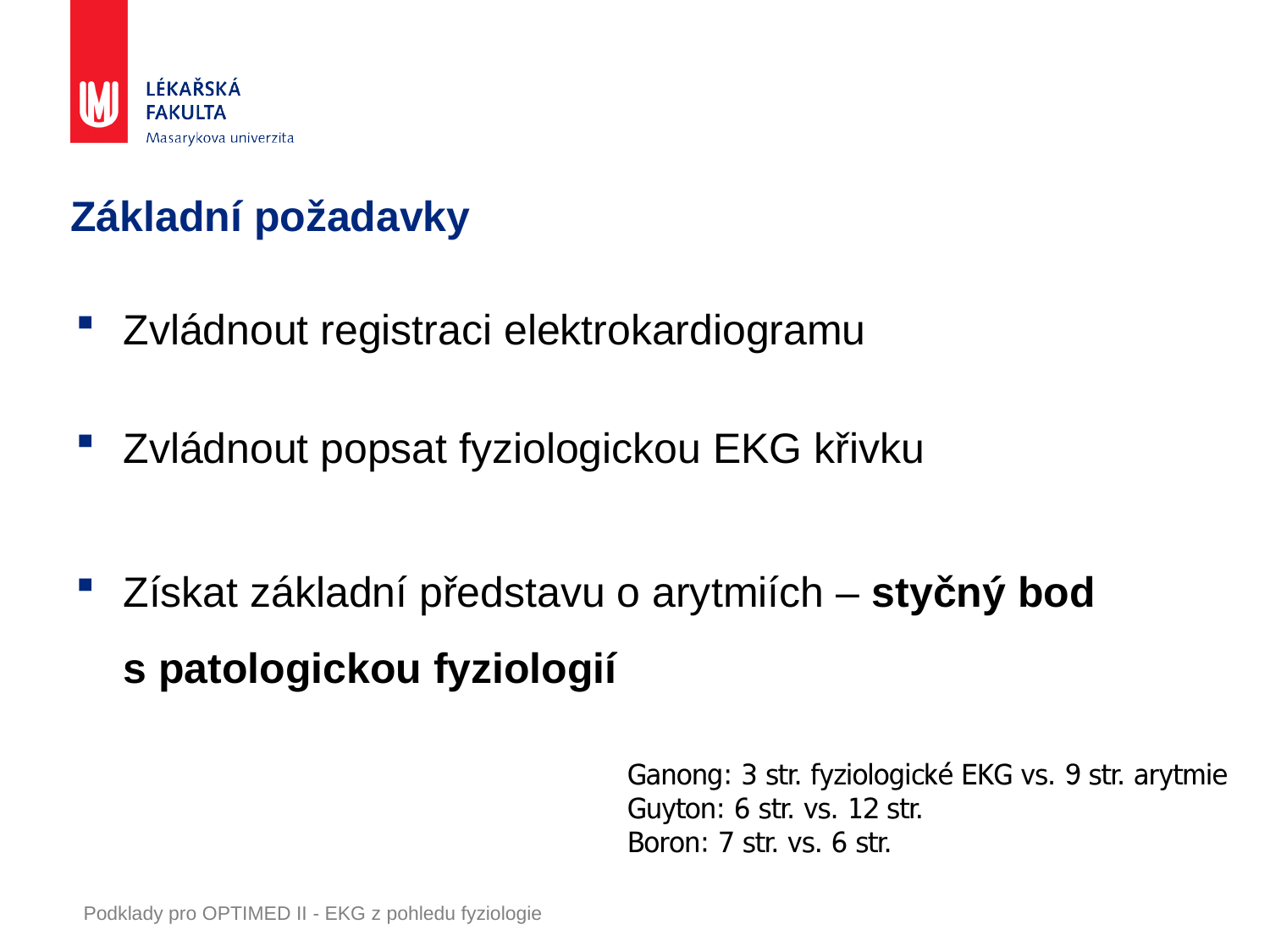

# Základní požadavky

Zvládnout registraci elektrokardiogramu

Zvládnout popsat fyziologickou EKG křivku

Získat základní představu o arytmiích – styčný bod s patologickou fyziologií
Ganong: 3 str. fyziologické EKG vs. 9 str. arytmie
Guyton: 6 str. vs. 12 str.
Boron: 7 str. vs. 6 str.
Podklady pro OPTIMED II - EKG z pohledu fyziologie